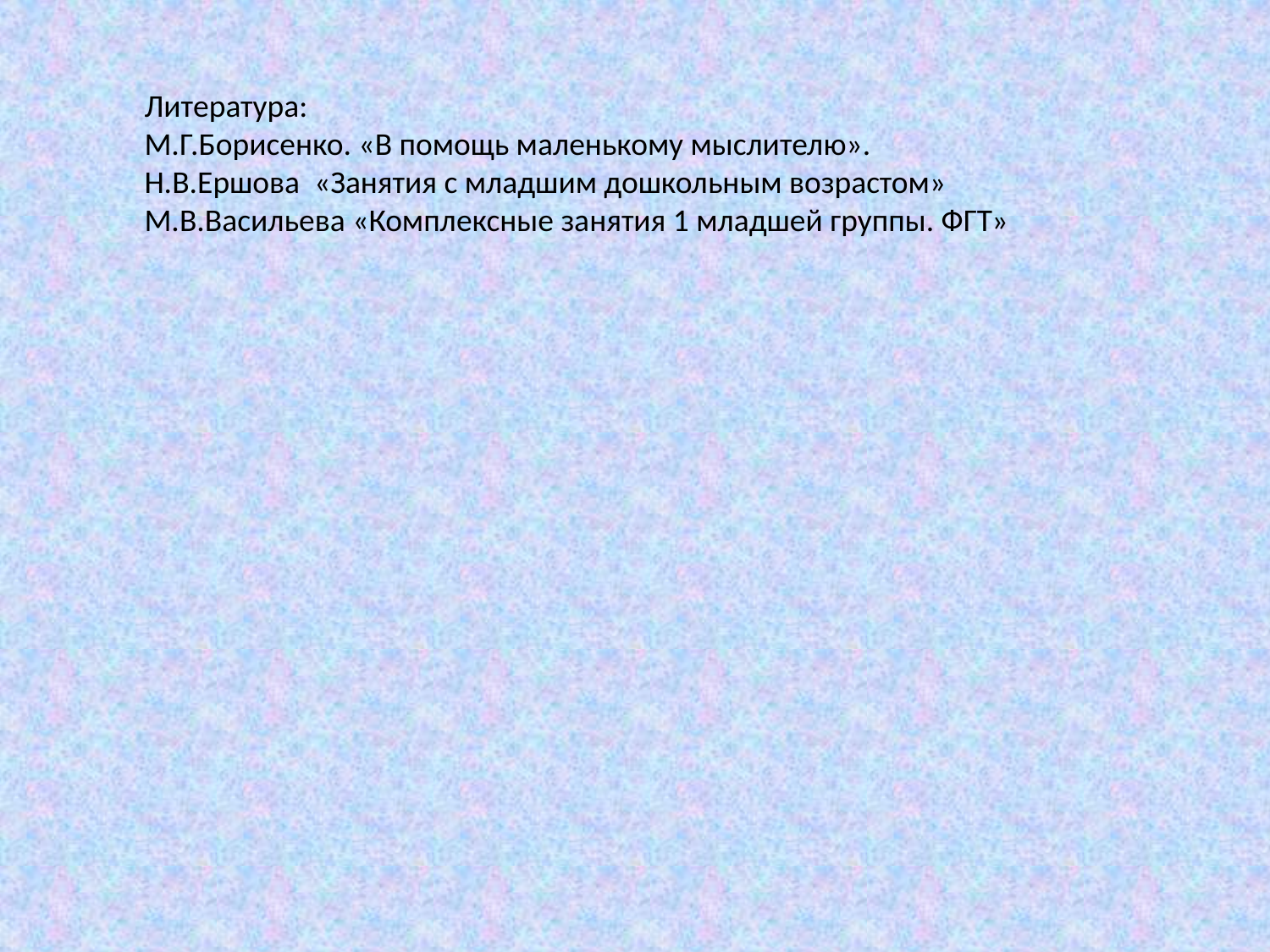

Литература:
М.Г.Борисенко. «В помощь маленькому мыслителю».
Н.В.Ершова  «Занятия с младшим дошкольным возрастом»
М.В.Васильева «Комплексные занятия 1 младшей группы. ФГТ»